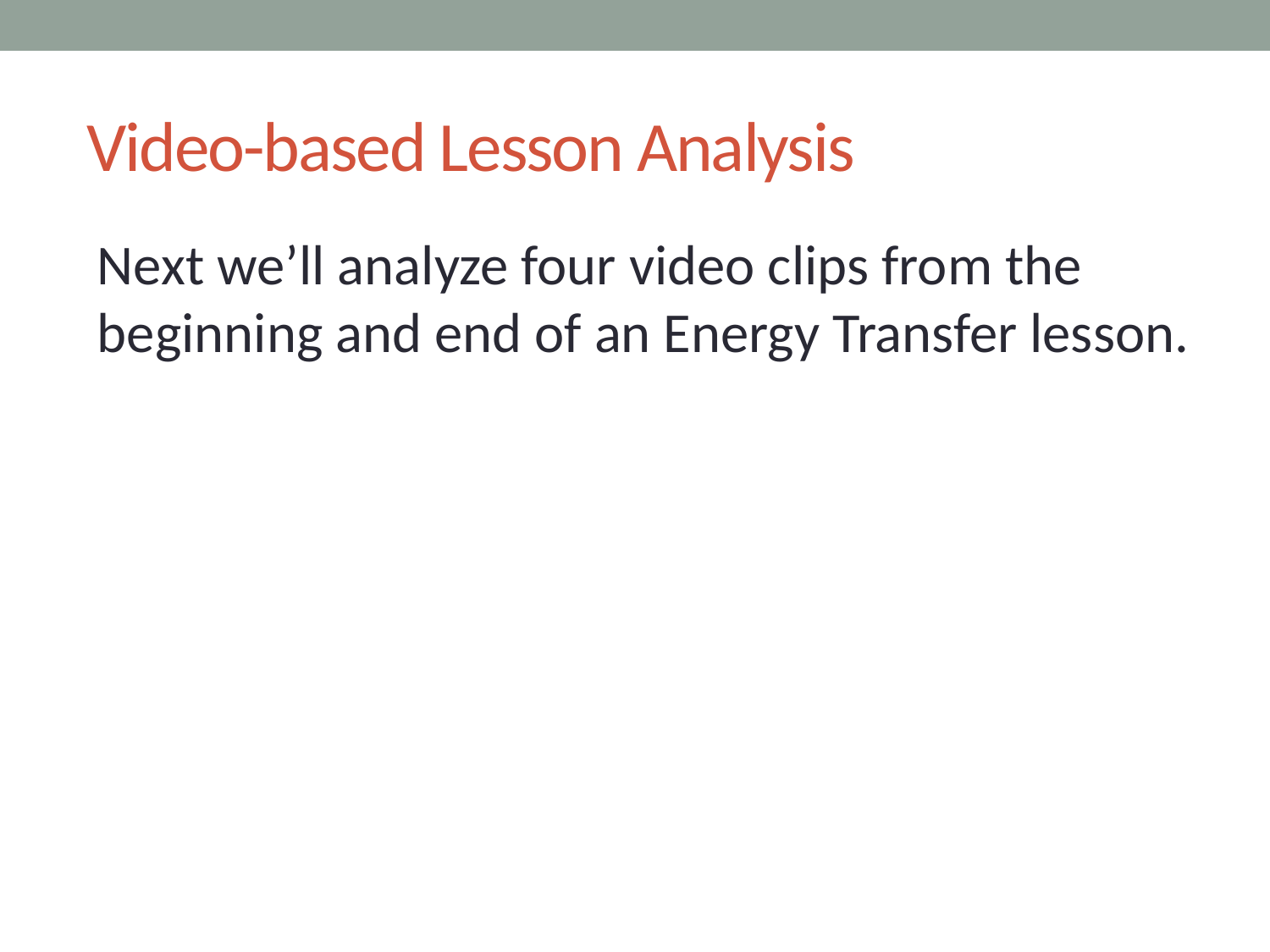

# Video-based Lesson Analysis
Next we’ll analyze four video clips from the beginning and end of an Energy Transfer lesson.